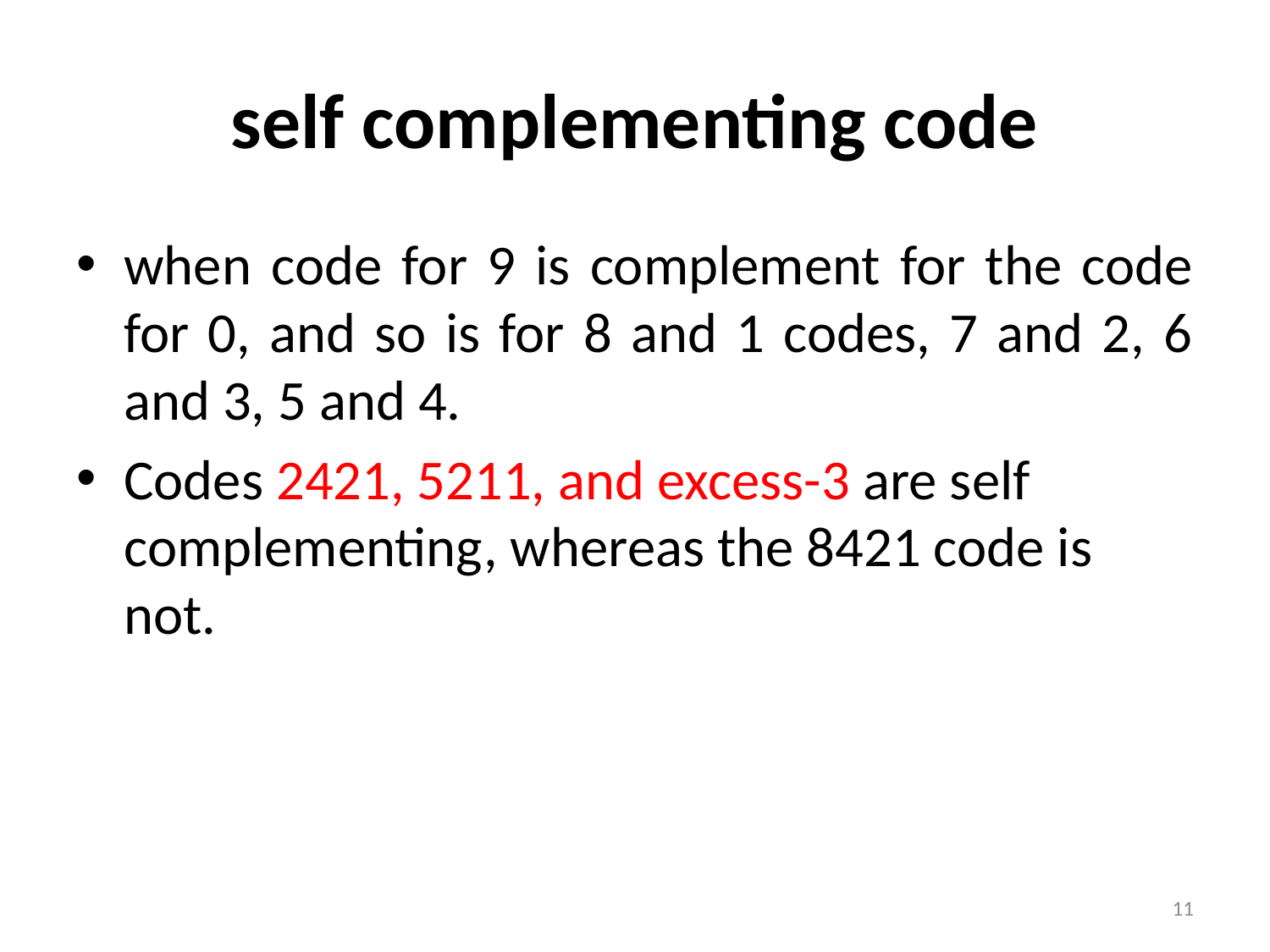

# self complementing code
when code for 9 is complement for the code for 0, and so is for 8 and 1 codes, 7 and 2, 6 and 3, 5 and 4.
Codes 2421, 5211, and excess-3 are self complementing, whereas the 8421 code is not.

11